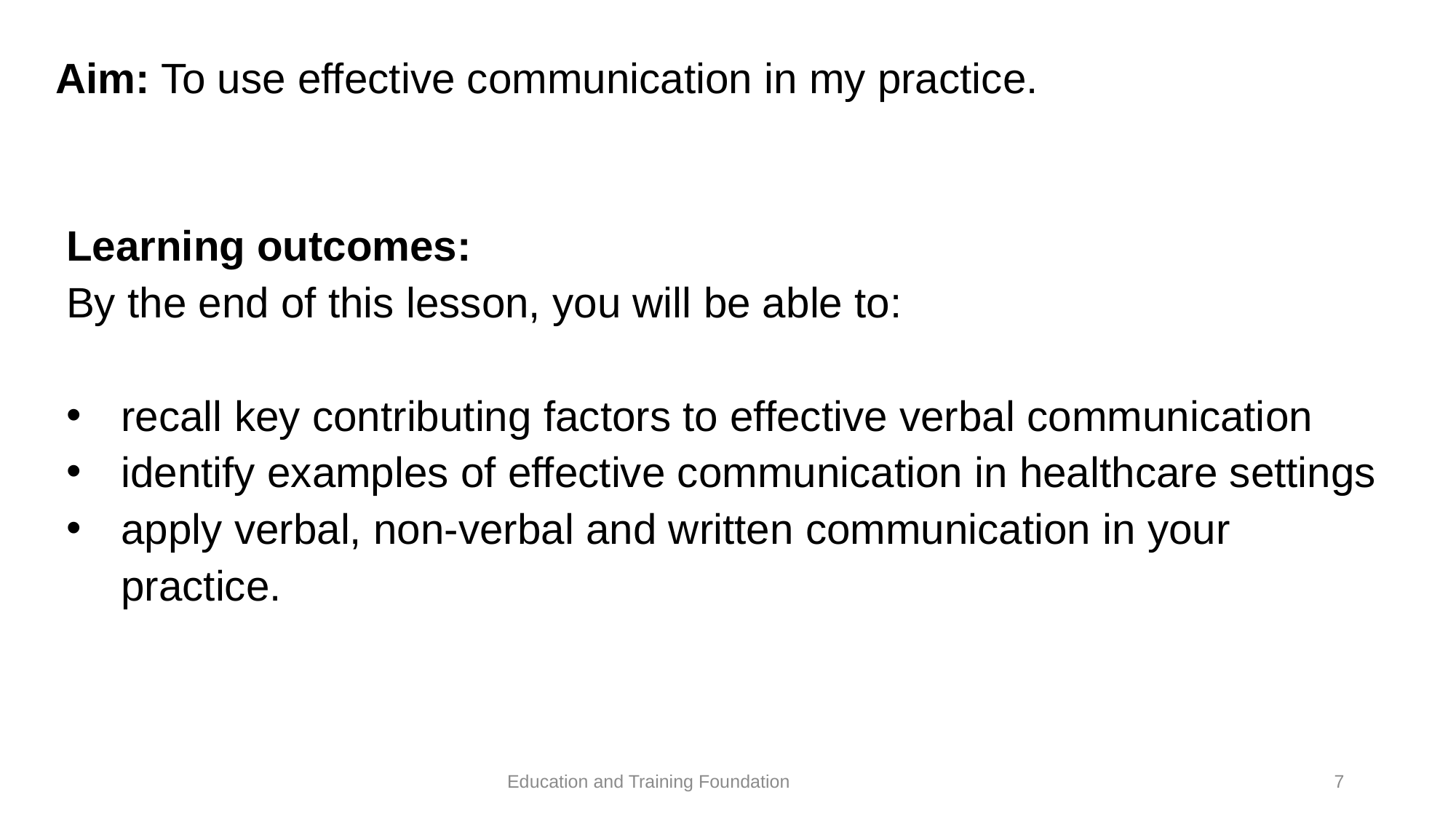

# Aim: To use effective communication in my practice.
Learning outcomes:
By the end of this lesson, you will be able to:

recall key contributing factors to effective verbal communication
identify examples of effective communication in healthcare settings
apply verbal, non-verbal and written communication in your practice.
7
Education and Training Foundation